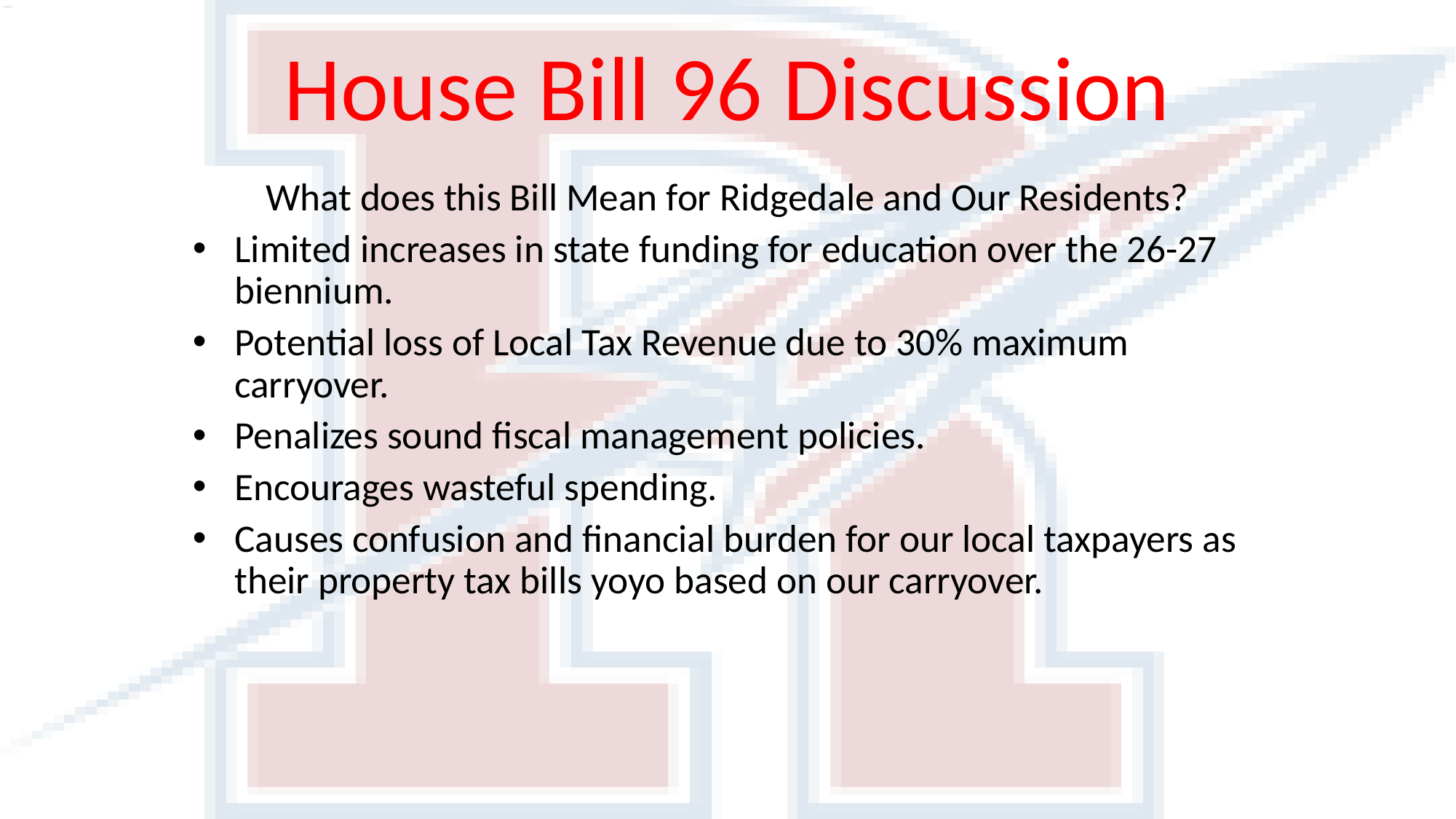

# House Bill 96 Discussion
What does this Bill Mean for Ridgedale and Our Residents?
Limited increases in state funding for education over the 26-27 biennium.
Potential loss of Local Tax Revenue due to 30% maximum carryover.
Penalizes sound fiscal management policies.
Encourages wasteful spending.
Causes confusion and financial burden for our local taxpayers as their property tax bills yoyo based on our carryover.